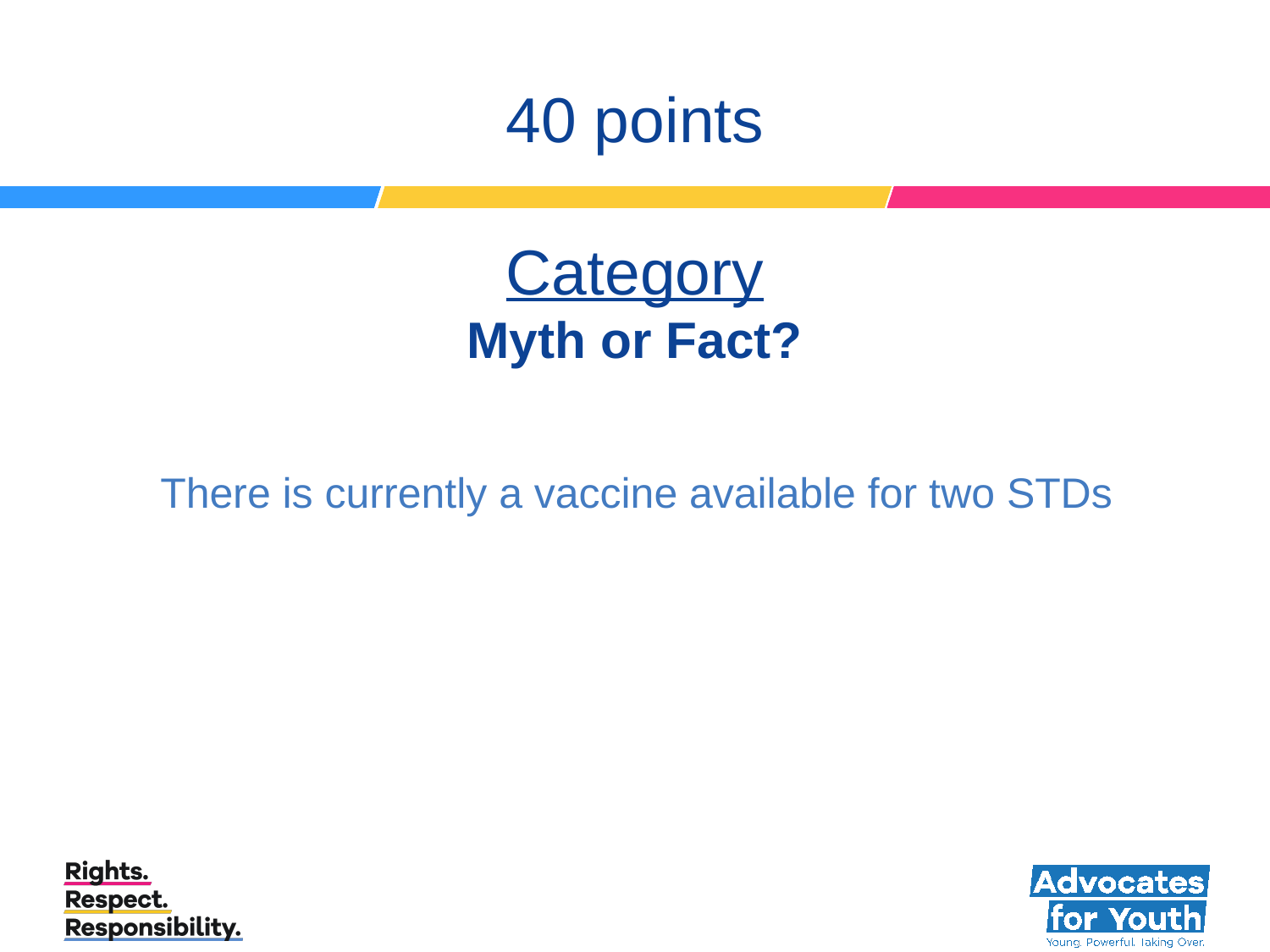

# 40 points Category Myth or Fact?
There is currently a vaccine available for two STDs